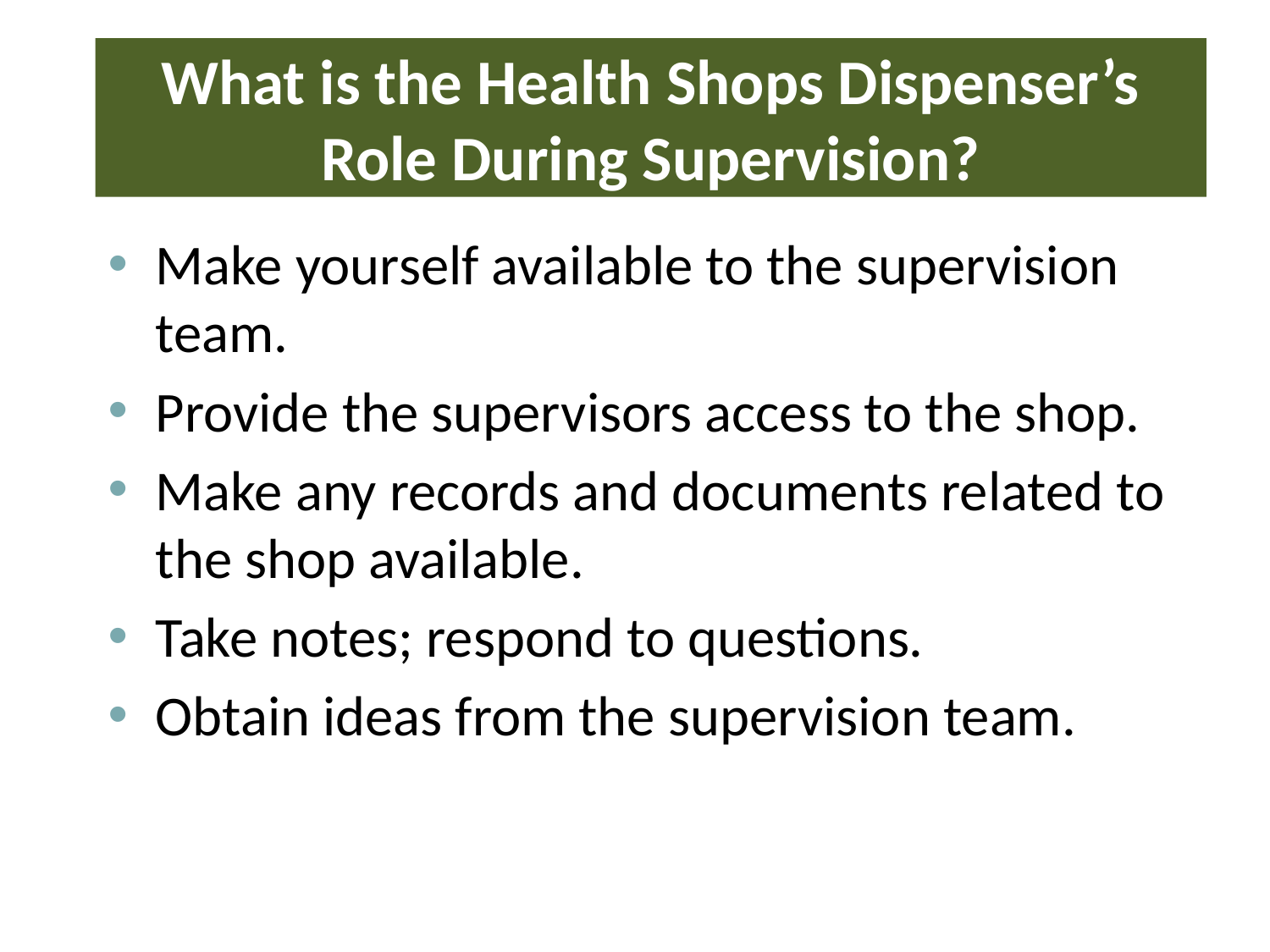

# What is the Health Shops Dispenser’s Role During Supervision?
Make yourself available to the supervision team.
Provide the supervisors access to the shop.
Make any records and documents related to the shop available.
Take notes; respond to questions.
Obtain ideas from the supervision team.